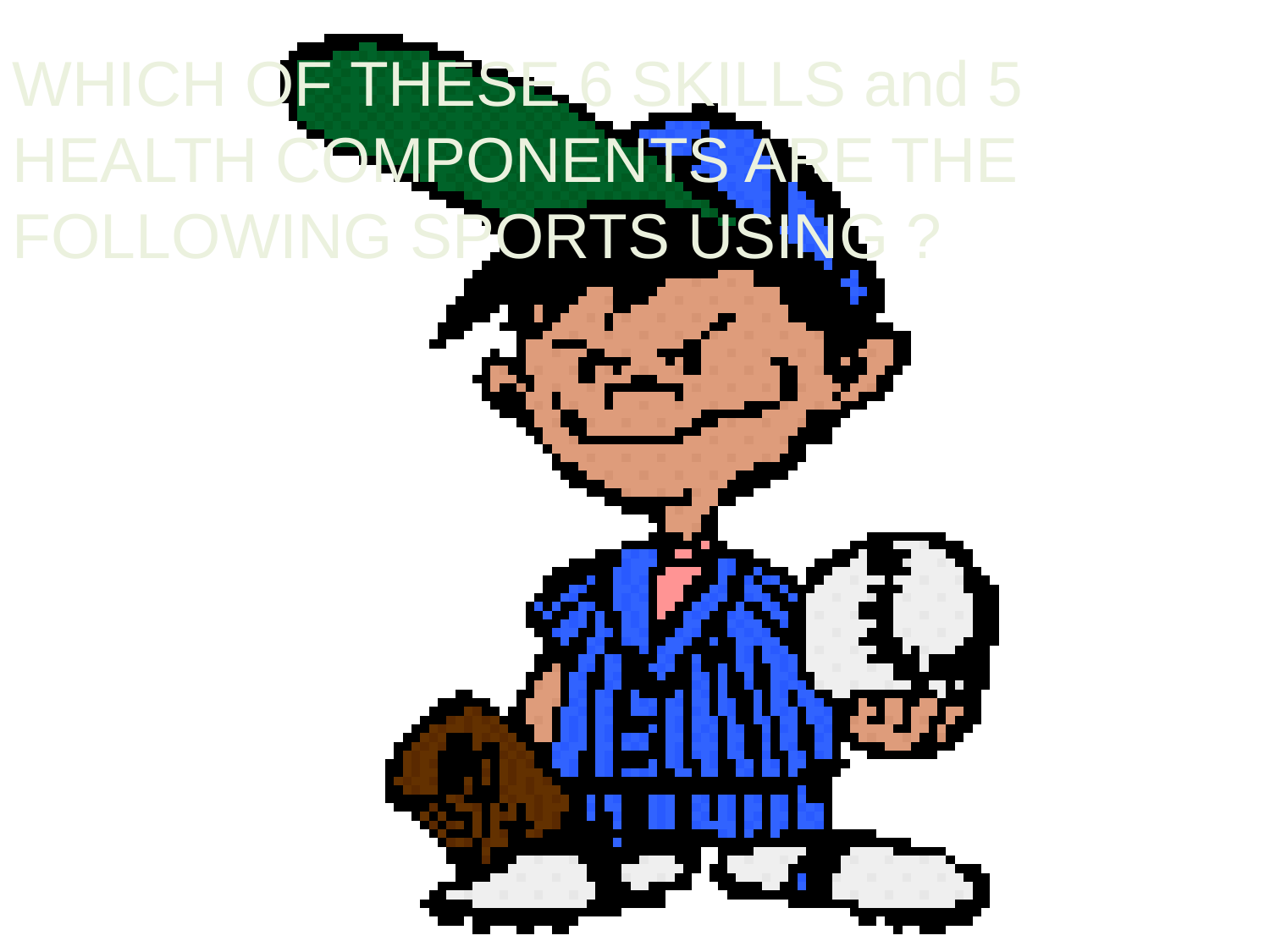

WHICH OF THESE 6 SKILLS and 5 HEALTH COMPONENTS ARE THE FOLLOWING SPORTS USING ?